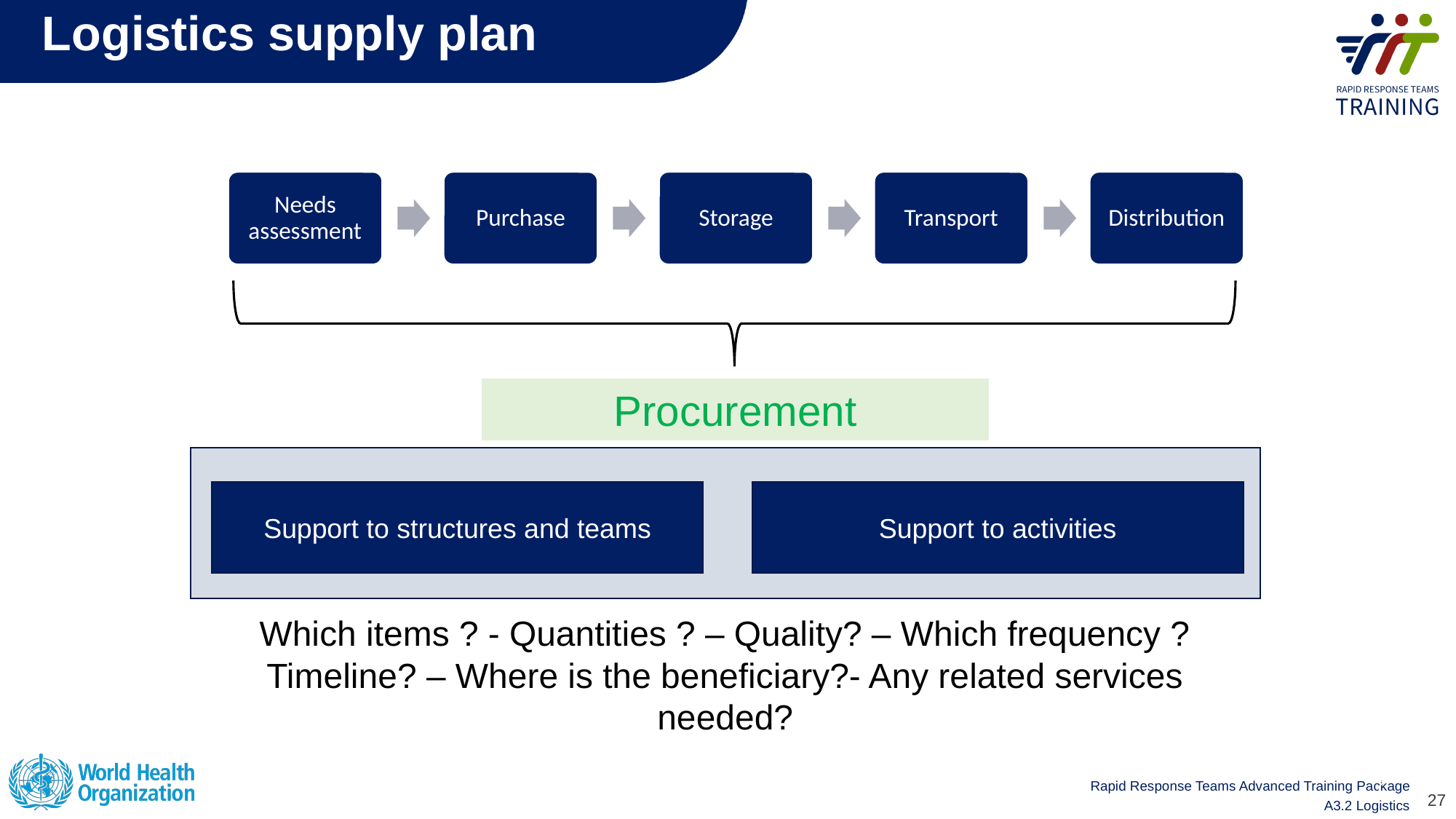

# Logistics supply plan

Needs assessment

Purchase

Storage

Transport

Distribution

Procurement

Support to structures and teams

Support to activities
Which items ? - Quantities ? – Quality? – Which frequency ?
Timeline? – Where is the beneficiary?- Any related services needed?
27